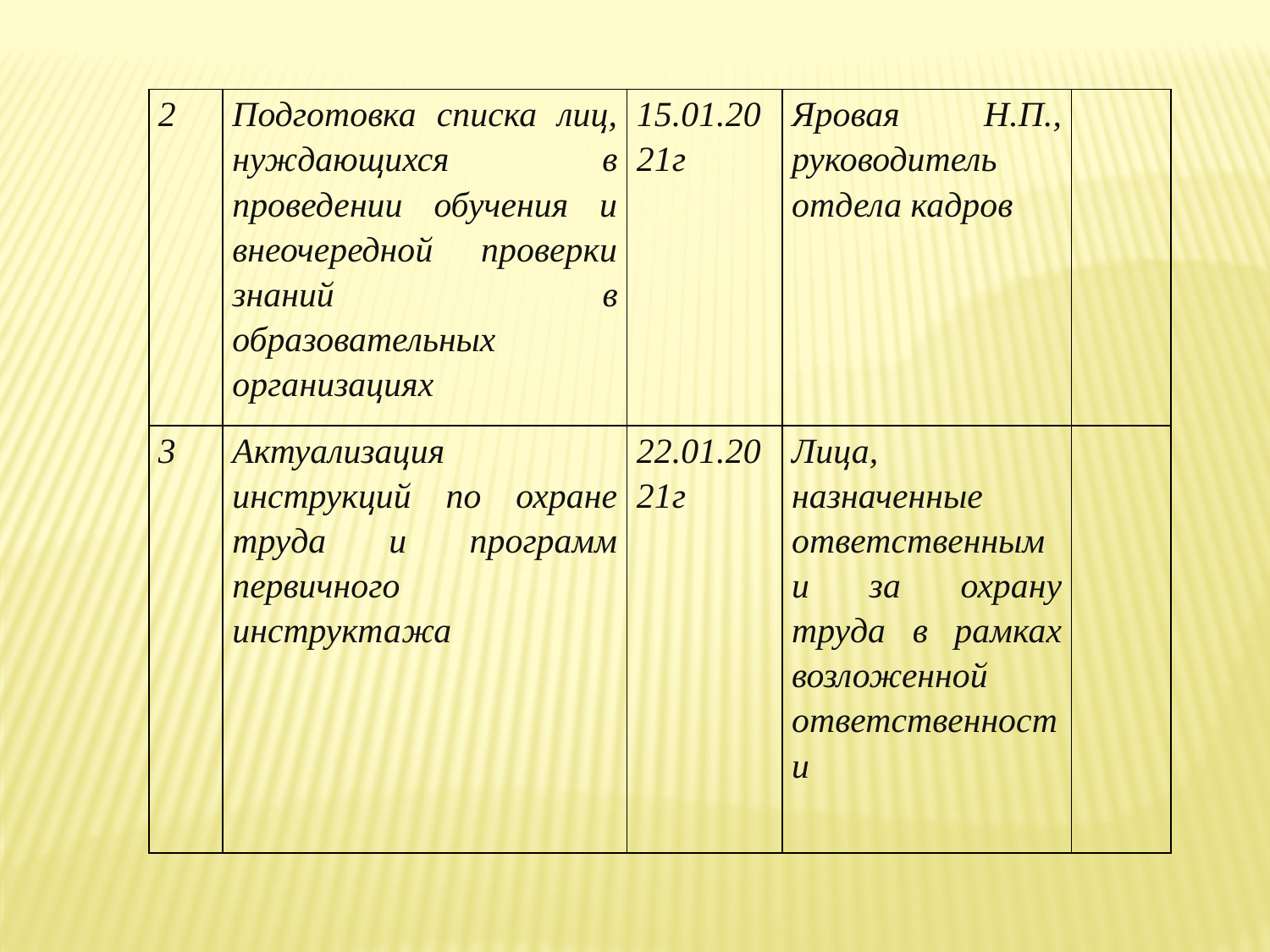

| 2 | Подготовка списка лиц, нуждающихся в проведении обучения и внеочередной проверки знаний в образовательных организациях | 15.01.2021г | Яровая Н.П., руководитель отдела кадров |  |
| --- | --- | --- | --- | --- |
| 3 | Актуализация инструкций по охране труда и программ первичного инструктажа | 22.01.2021г | Лица, назначенные ответственными за охрану труда в рамках возложенной ответственности |  |